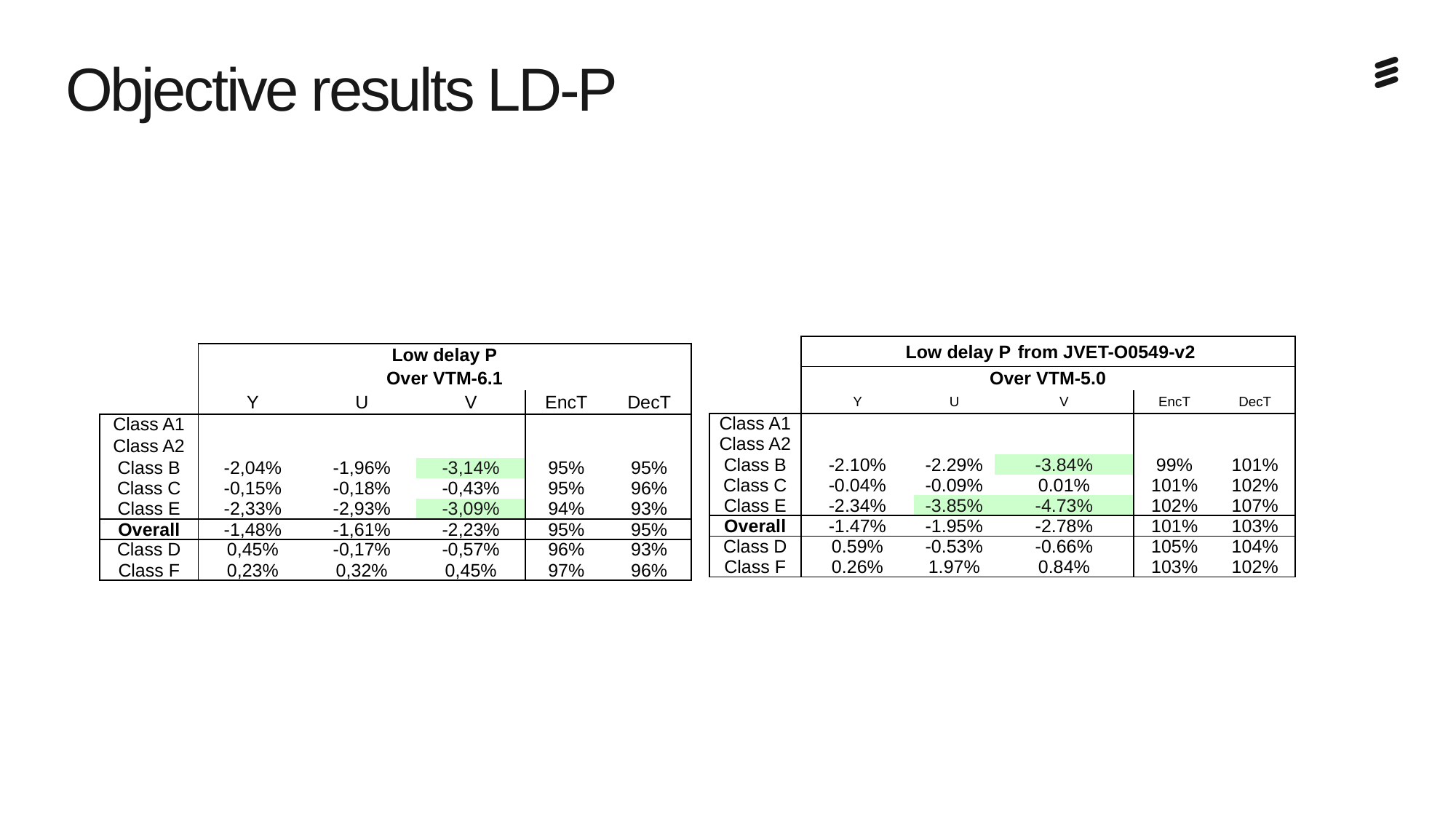

# Objective results LD-P
|  | Low delay P from JVET-O0549-v2 |  |  |  |  |
| --- | --- | --- | --- | --- | --- |
|  | Over VTM-5.0 |  |  |  |  |
|  | Y | U | V | EncT | DecT |
| Class A1 |  |  |  |  |  |
| Class A2 |  |  |  |  |  |
| Class B | -2.10% | -2.29% | -3.84% | 99% | 101% |
| Class C | -0.04% | -0.09% | 0.01% | 101% | 102% |
| Class E | -2.34% | -3.85% | -4.73% | 102% | 107% |
| Overall | -1.47% | -1.95% | -2.78% | 101% | 103% |
| Class D | 0.59% | -0.53% | -0.66% | 105% | 104% |
| Class F | 0.26% | 1.97% | 0.84% | 103% | 102% |
|  | Low delay P |  |  |  |  |
| --- | --- | --- | --- | --- | --- |
|  | Over VTM-6.1 |  |  |  |  |
|  | Y | U | V | EncT | DecT |
| Class A1 |  |  |  |  |  |
| Class A2 |  |  |  |  |  |
| Class B | -2,04% | -1,96% | -3,14% | 95% | 95% |
| Class C | -0,15% | -0,18% | -0,43% | 95% | 96% |
| Class E | -2,33% | -2,93% | -3,09% | 94% | 93% |
| Overall | -1,48% | -1,61% | -2,23% | 95% | 95% |
| Class D | 0,45% | -0,17% | -0,57% | 96% | 93% |
| Class F | 0,23% | 0,32% | 0,45% | 97% | 96% |